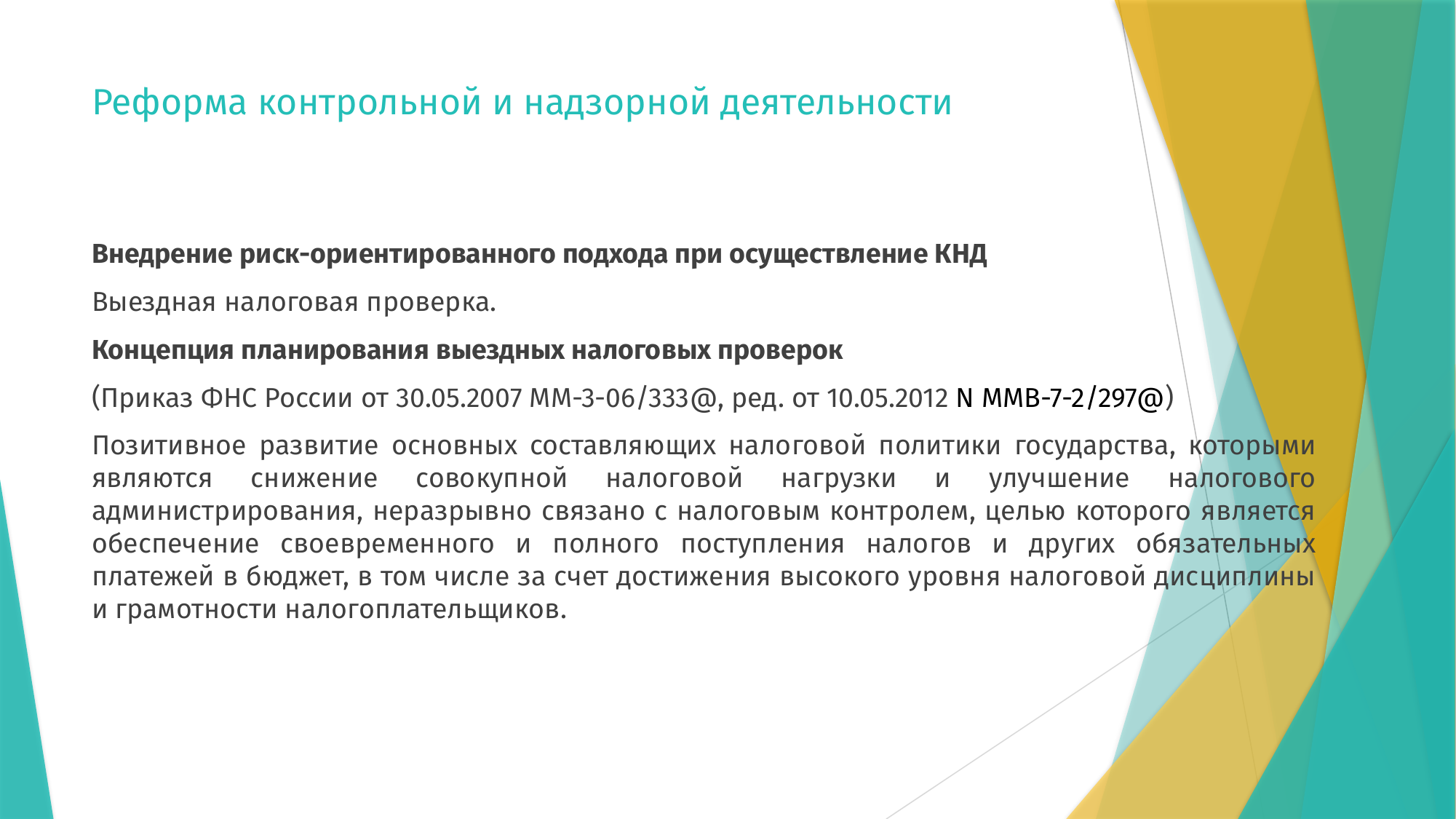

# Реформа контрольной и надзорной деятельности
Внедрение риск-ориентированного подхода при осуществление КНД
Выездная налоговая проверка.
Концепция планирования выездных налоговых проверок
(Приказ ФНС России от 30.05.2007 ММ-3-06/333@, ред. от 10.05.2012 N ММВ-7-2/297@)
Позитивное развитие основных составляющих налоговой политики государства, которыми являются снижение совокупной налоговой нагрузки и улучшение налогового администрирования, неразрывно связано с налоговым контролем, целью которого является обеспечение своевременного и полного поступления налогов и других обязательных платежей в бюджет, в том числе за счет достижения высокого уровня налоговой дисциплины и грамотности налогоплательщиков.